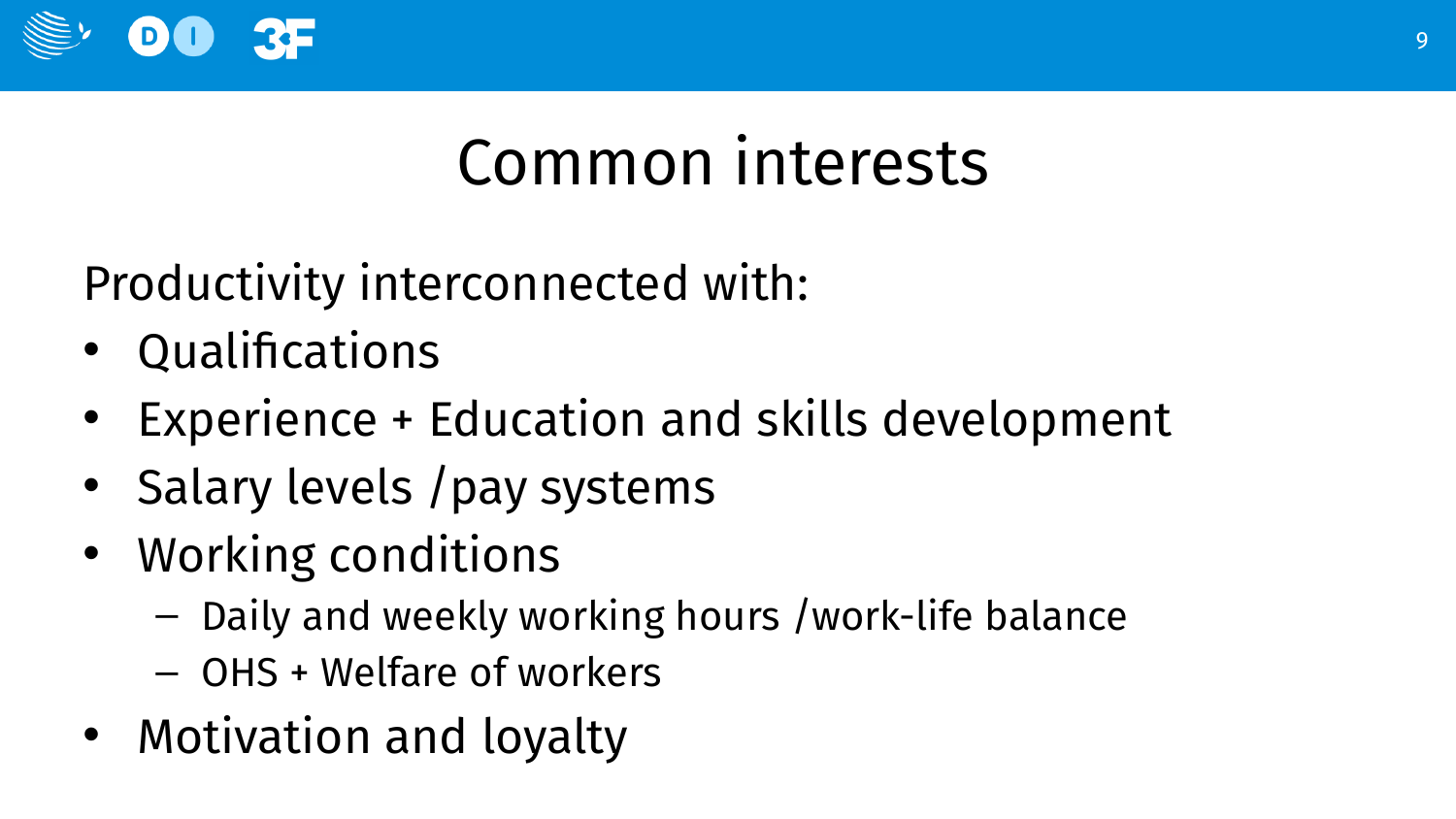

9
# Common interests
Productivity interconnected with:
Qualifications
Experience + Education and skills development
Salary levels /pay systems
Working conditions
Daily and weekly working hours /work-life balance
OHS + Welfare of workers
Motivation and loyalty